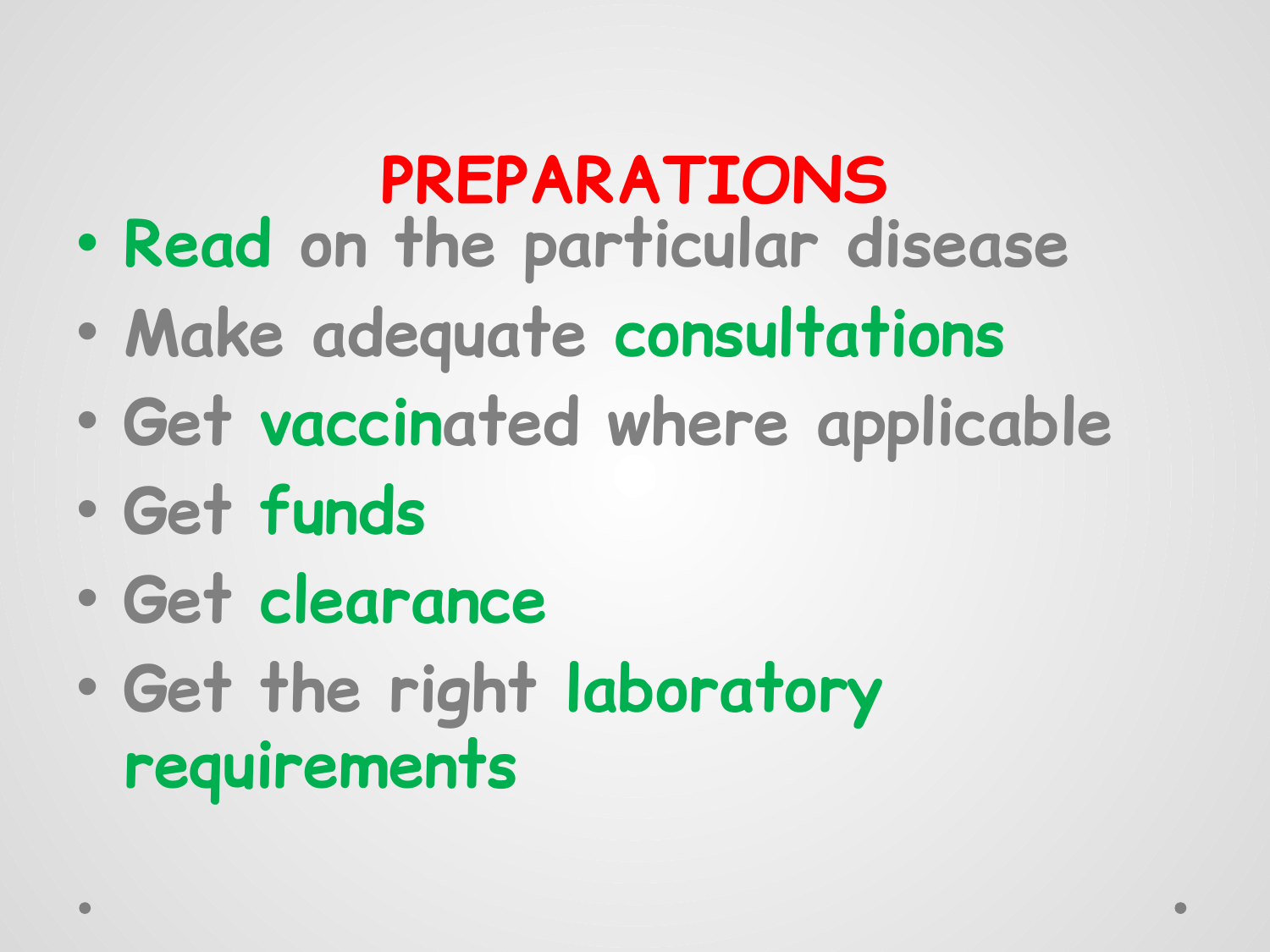

# PREPARATIONS
Read on the particular disease
Make adequate consultations
Get vaccinated where applicable
Get funds
Get clearance
Get the right laboratory requirements